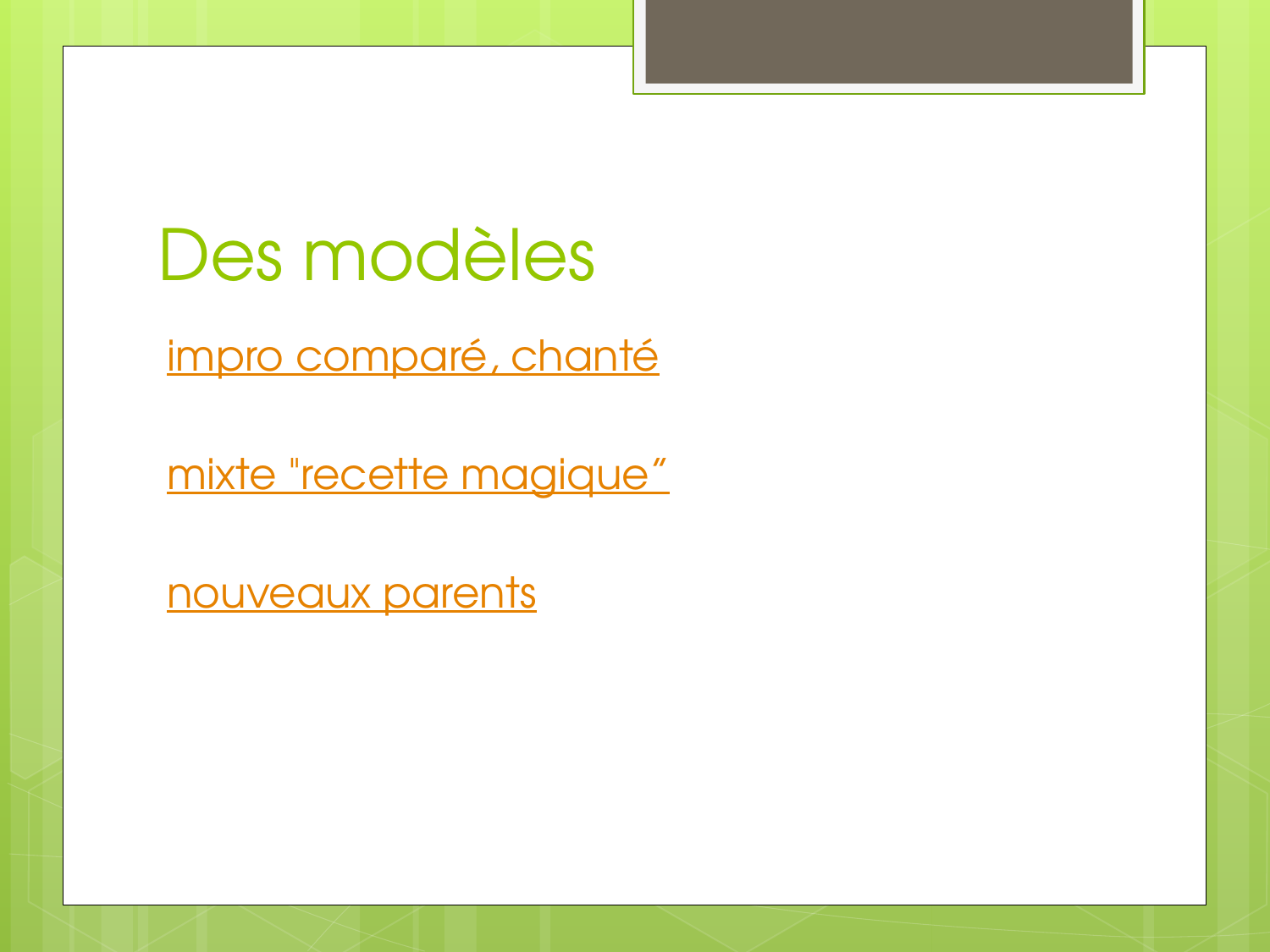

# Des modèles
impro comparé, chanté

mixte "recette magique”

nouveaux parents